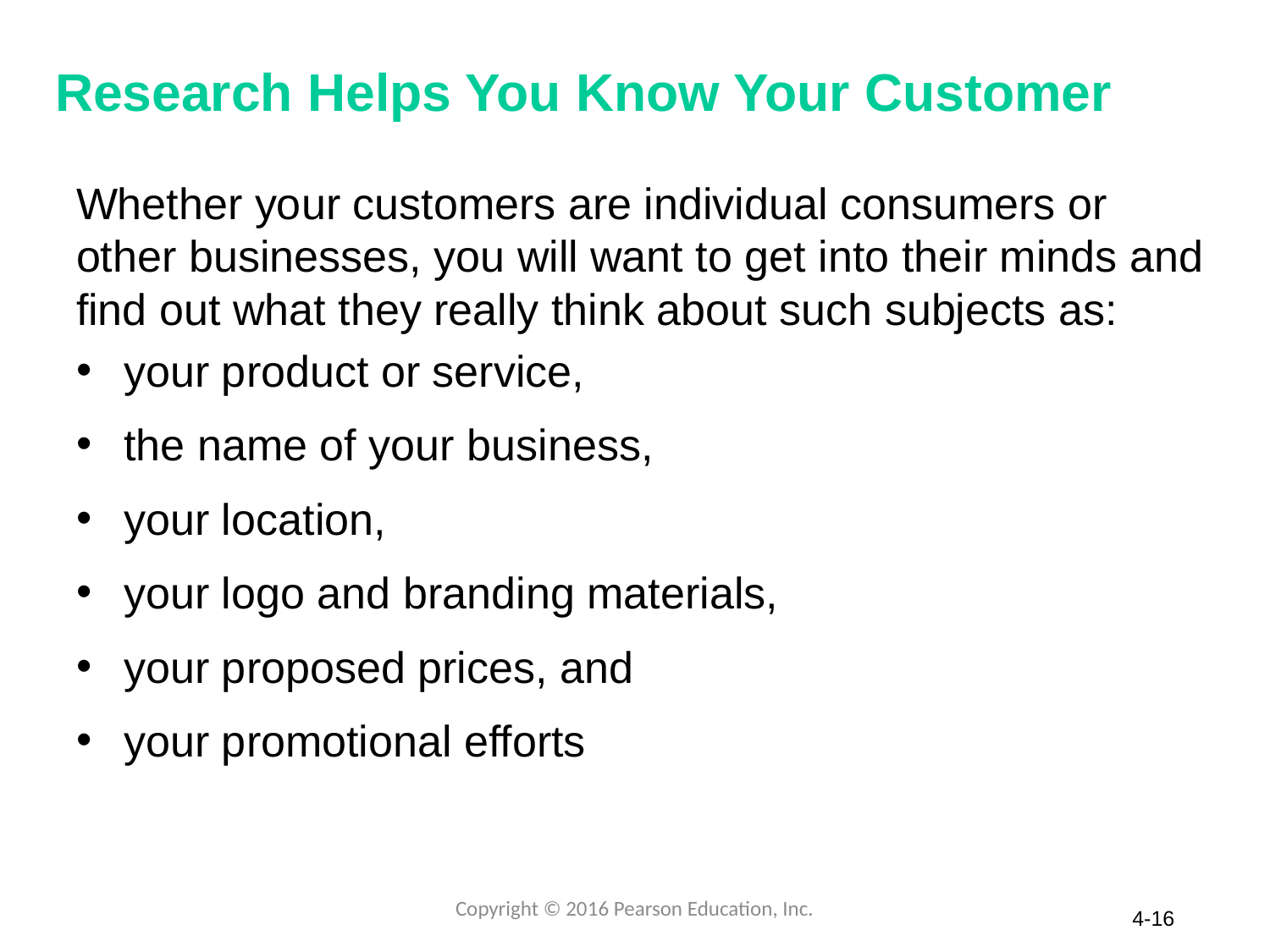

# Research Helps You Know Your Customer
Whether your customers are individual consumers or other businesses, you will want to get into their minds and find out what they really think about such subjects as:
your product or service,

the name of your business,

your location,

your logo and branding materials,

your proposed prices, and

your promotional efforts
Copyright © 2016 Pearson Education, Inc.